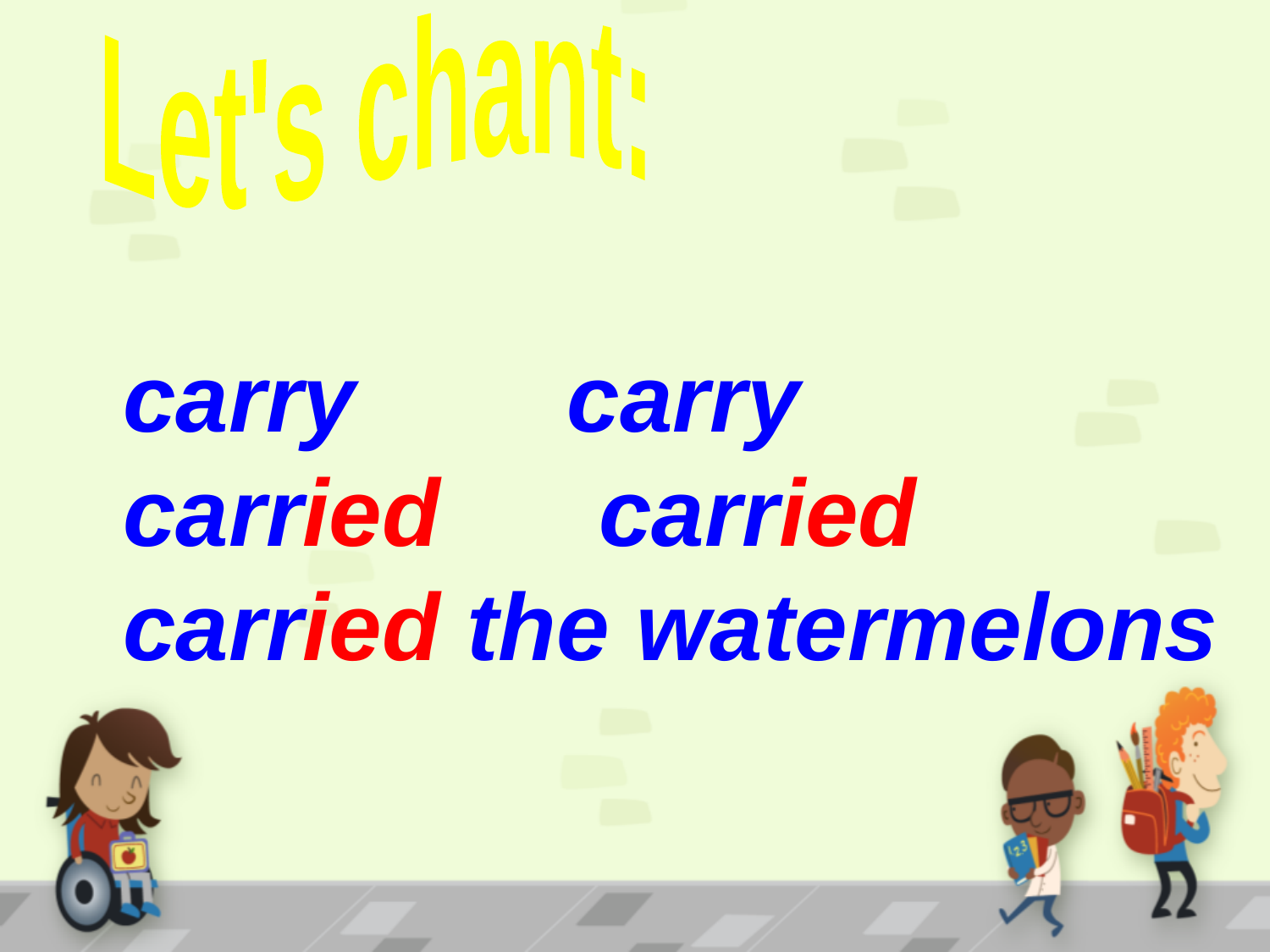

Let's chant:

carry        carry
carried      carried
carried the watermelons